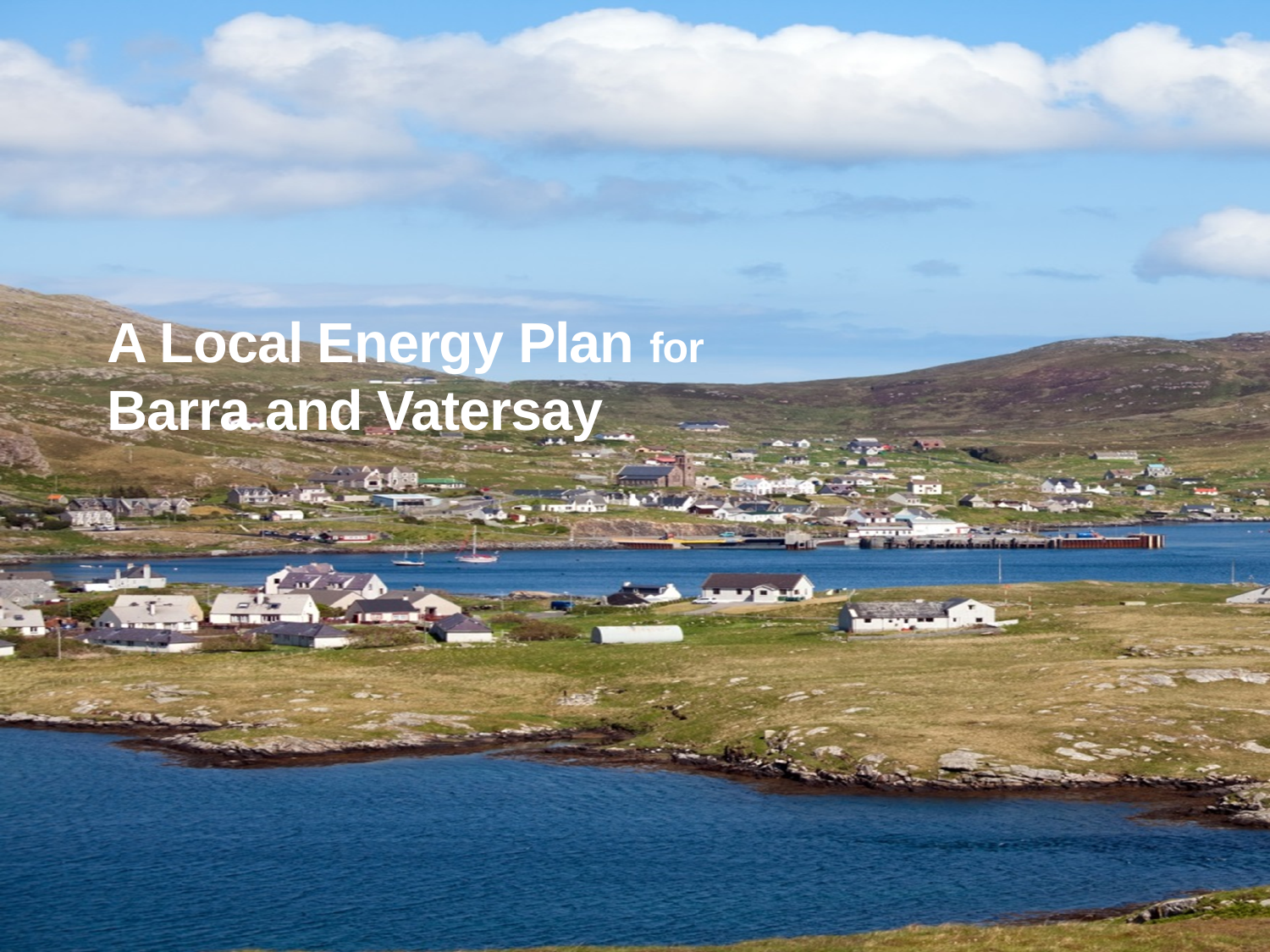

A Local Energy Plan for
Barra and Vatersay